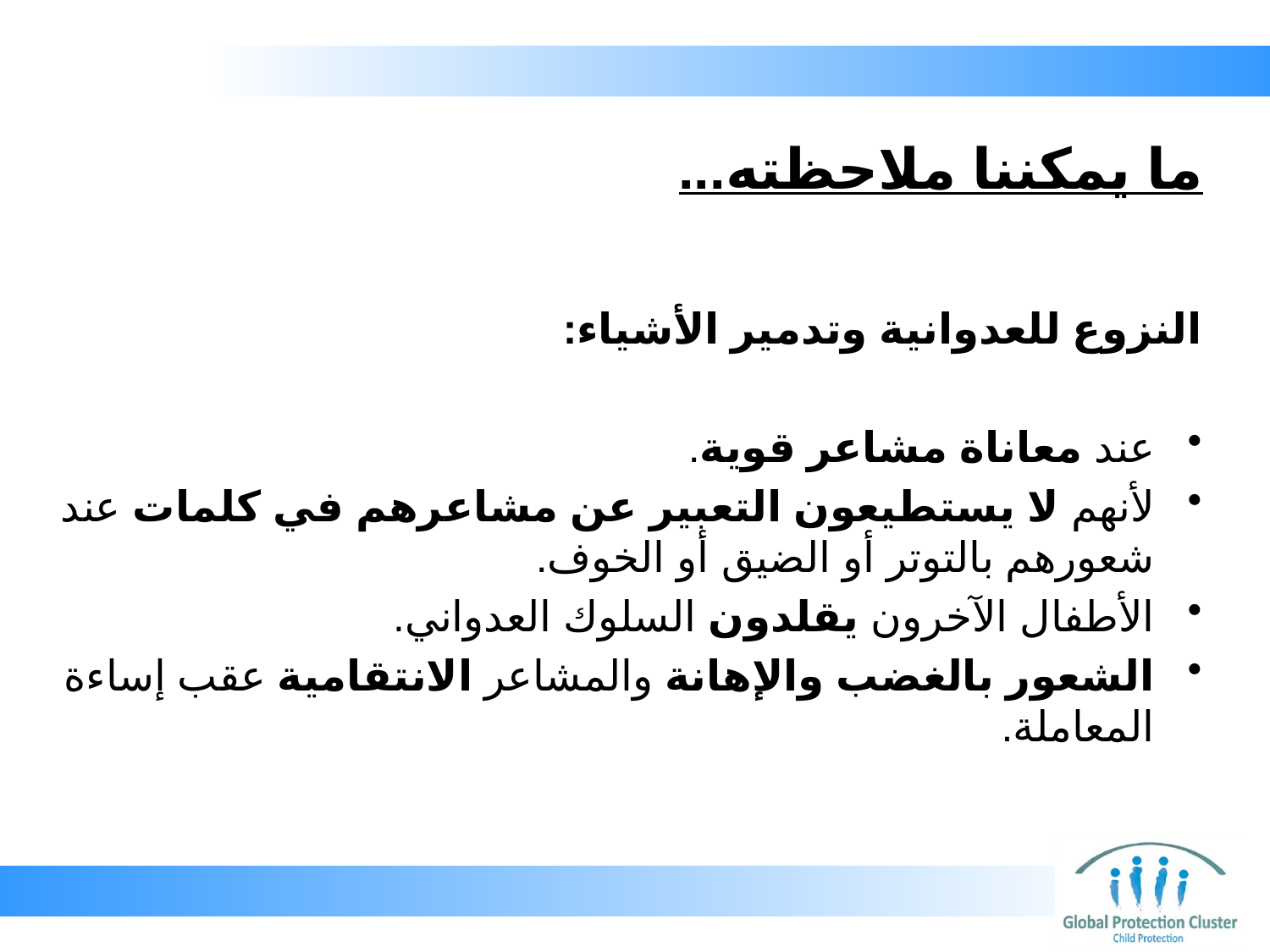

# ما يمكننا ملاحظته...

النزوع للعدوانية وتدمير الأشياء:

عند معاناة مشاعر قوية.
لأنهم لا يستطيعون التعبير عن مشاعرهم في كلمات عند شعورهم بالتوتر أو الضيق أو الخوف.
الأطفال الآخرون يقلدون السلوك العدواني.
الشعور بالغضب والإهانة والمشاعر الانتقامية عقب إساءة المعاملة.